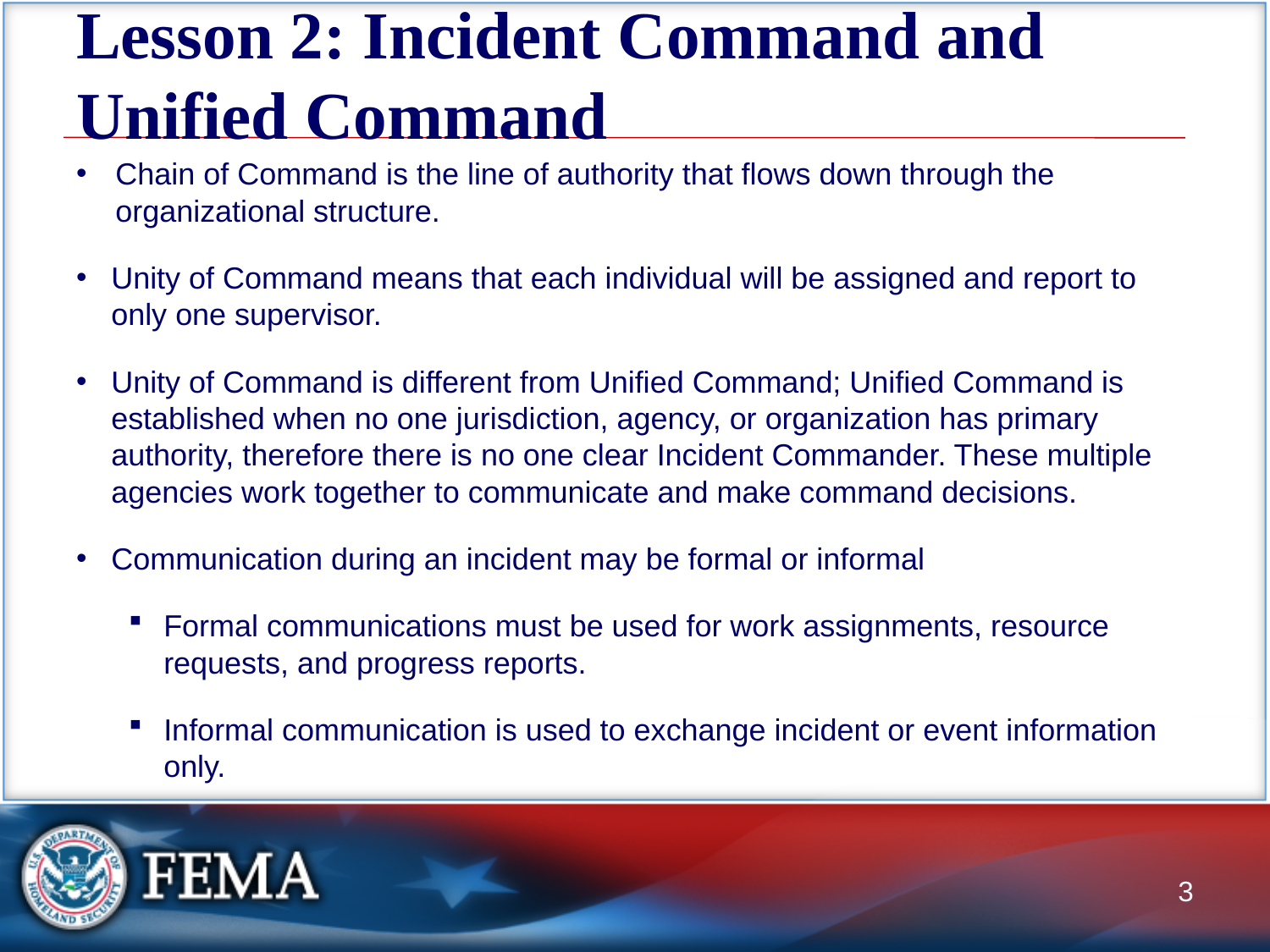

# Lesson 2: Incident Command and Unified Command
Chain of Command is the line of authority that flows down through the organizational structure.
Unity of Command means that each individual will be assigned and report to only one supervisor.
Unity of Command is different from Unified Command; Unified Command is established when no one jurisdiction, agency, or organization has primary authority, therefore there is no one clear Incident Commander. These multiple agencies work together to communicate and make command decisions.
Communication during an incident may be formal or informal
Formal communications must be used for work assignments, resource requests, and progress reports.
Informal communication is used to exchange incident or event information only.
3